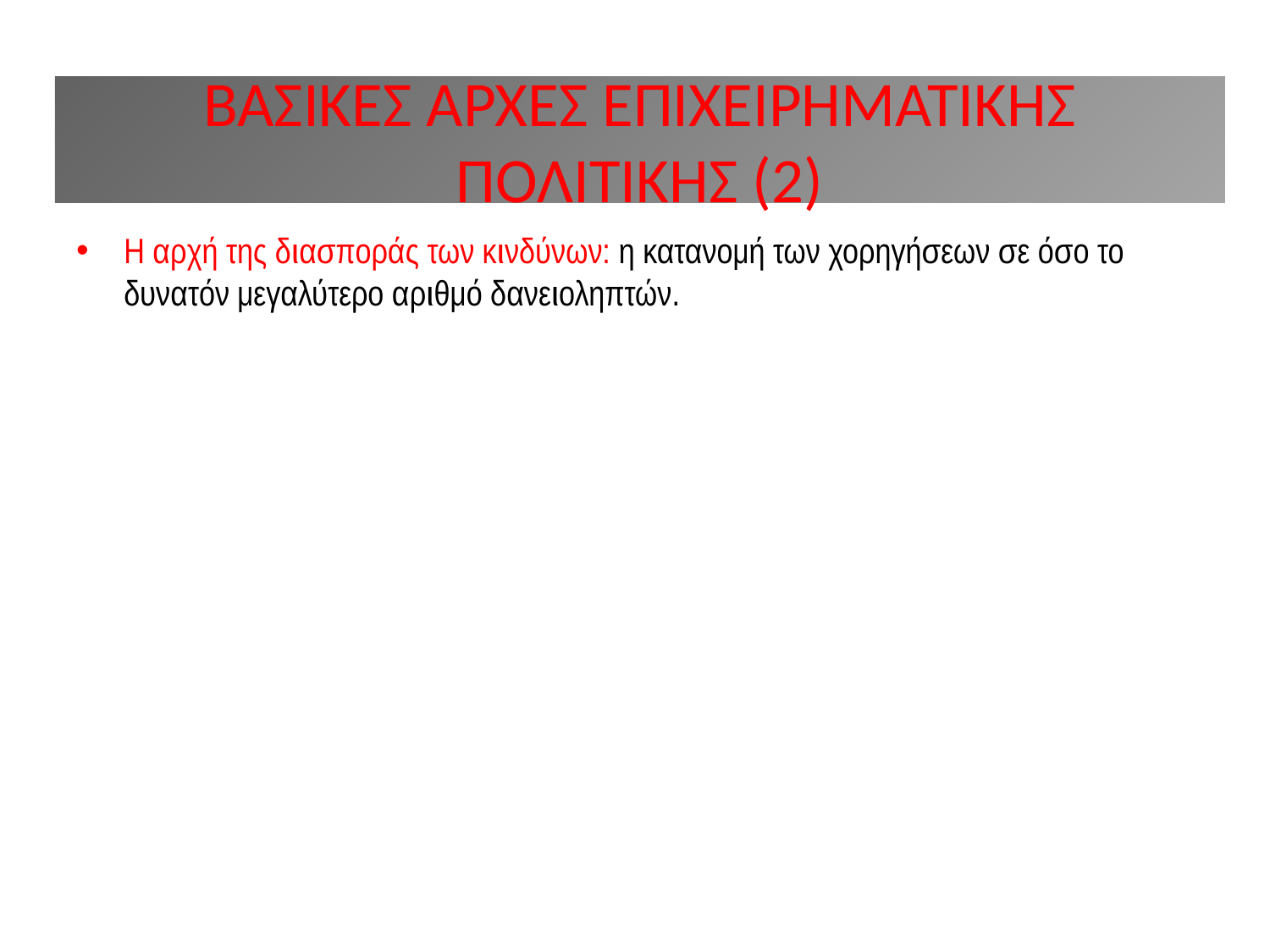

# ΒΑΣΙΚΕΣ ΑΡΧΕΣ ΕΠΙΧΕΙΡΗΜΑΤΙΚΗΣ ΠΟΛΙΤΙΚΗΣ (2)
Η αρχή της διασποράς των κινδύνων: η κατανομή των χορηγήσεων σε όσο το δυνατόν μεγαλύτερο αριθμό δανειοληπτών.